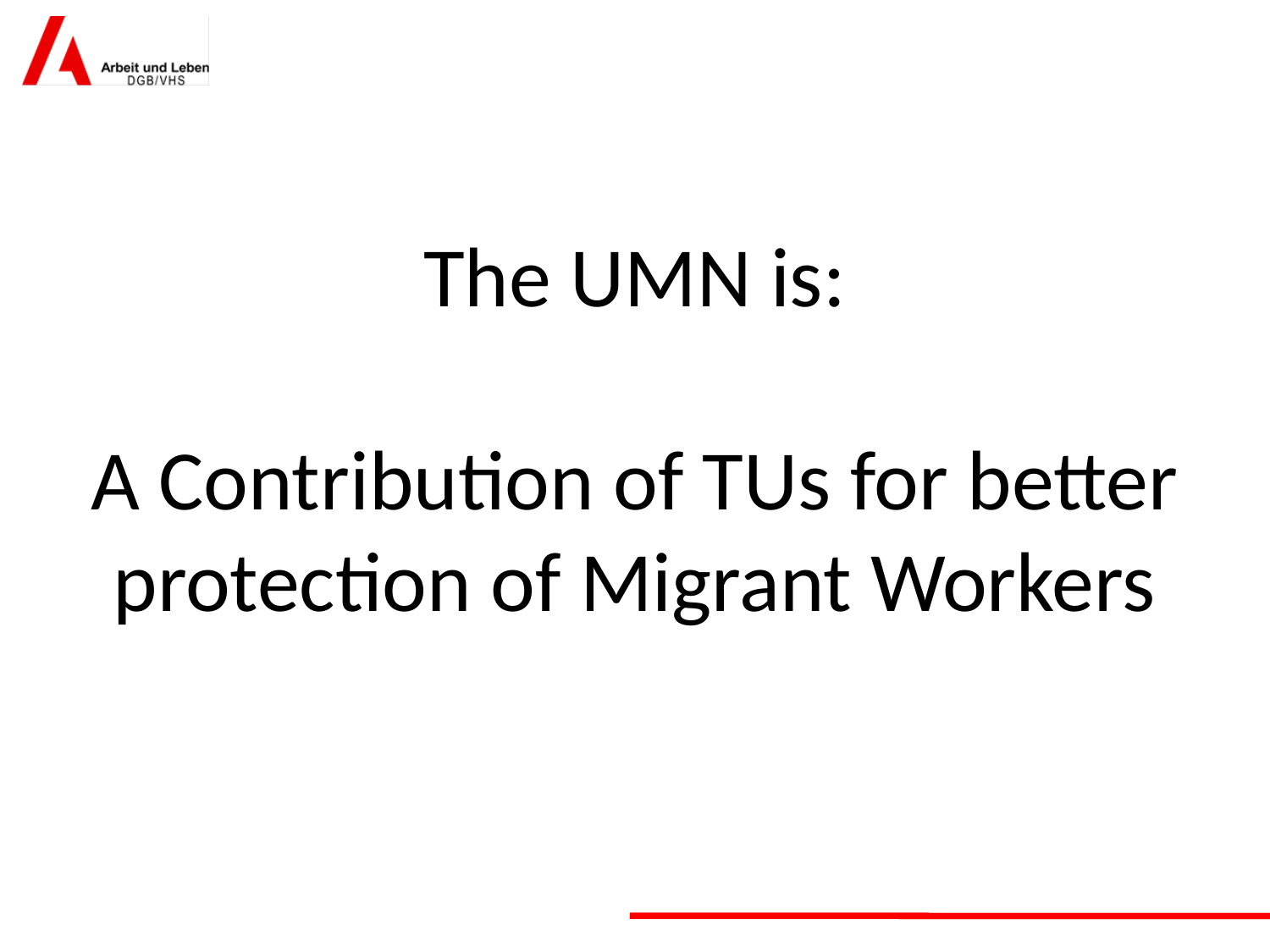

The UMN is:
A Contribution of TUs for better protection of Migrant Workers